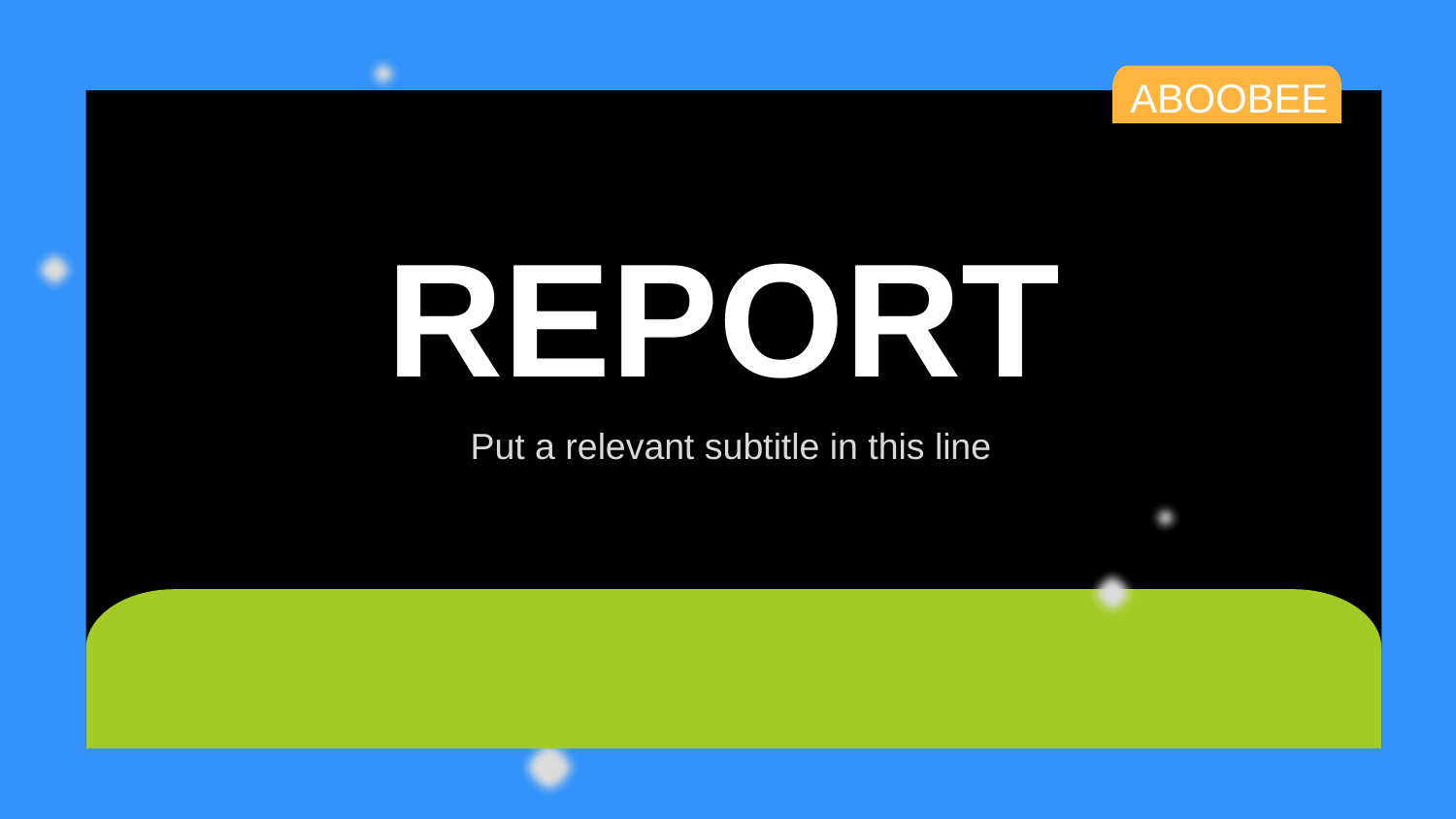

ABOOBEE

REPORT

Put a relevant subtitle in this line